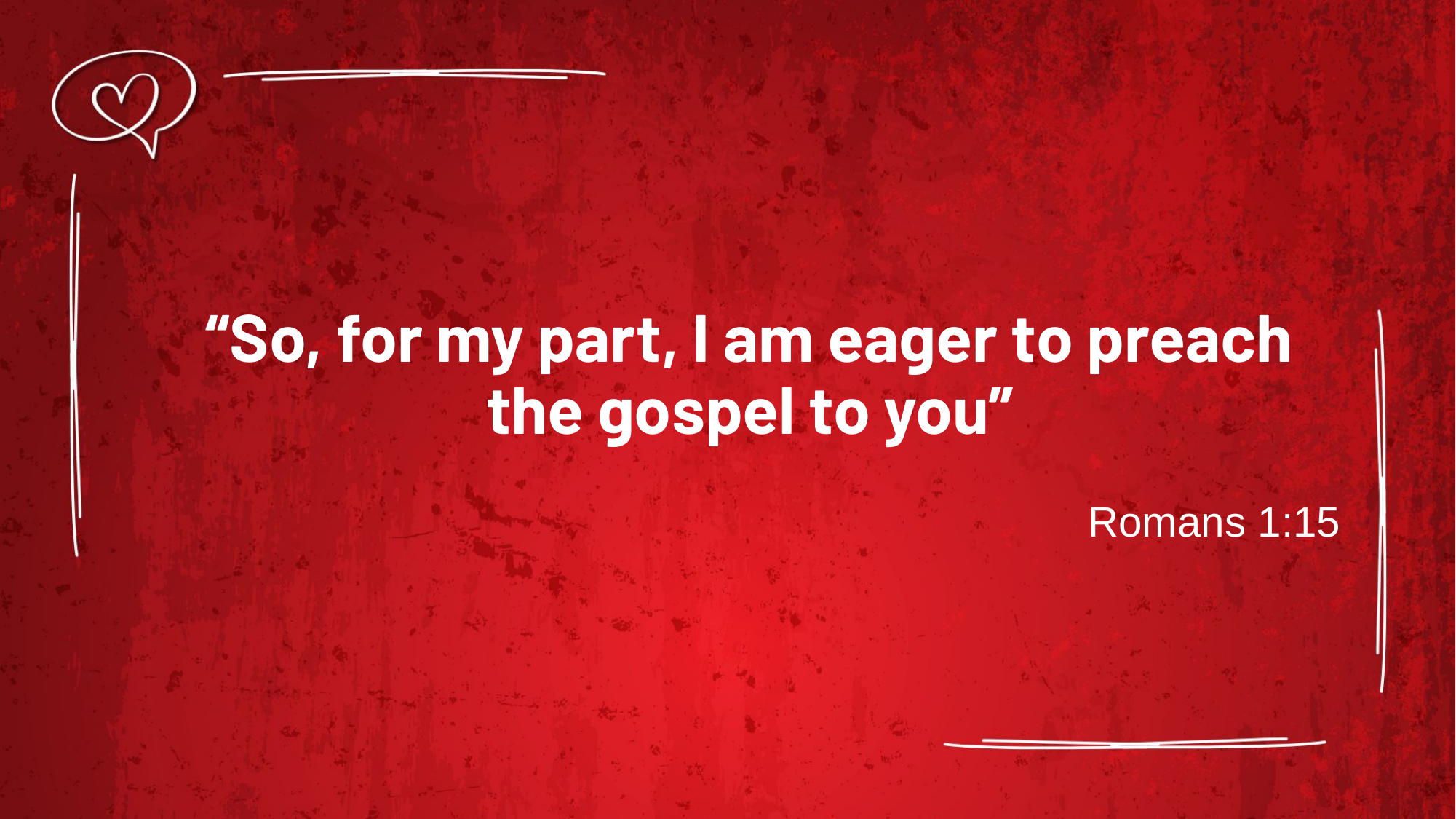

“So, for my part, I am eager to preach the gospel to you”

Romans 1:15